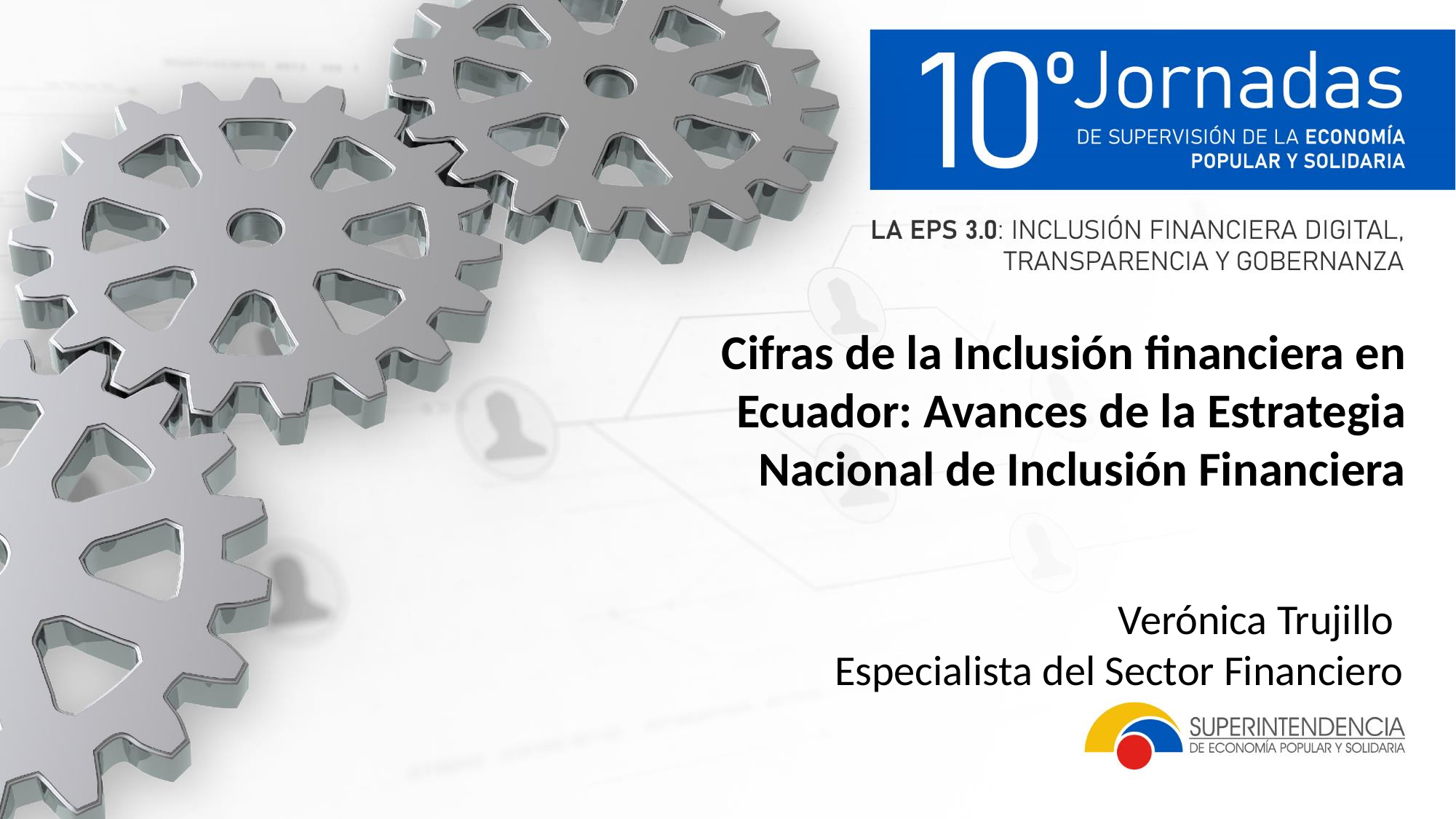

Cifras de la Inclusión financiera en Ecuador: Avances de la Estrategia Nacional de Inclusión Financiera

Verónica Trujillo
Especialista del Sector Financiero